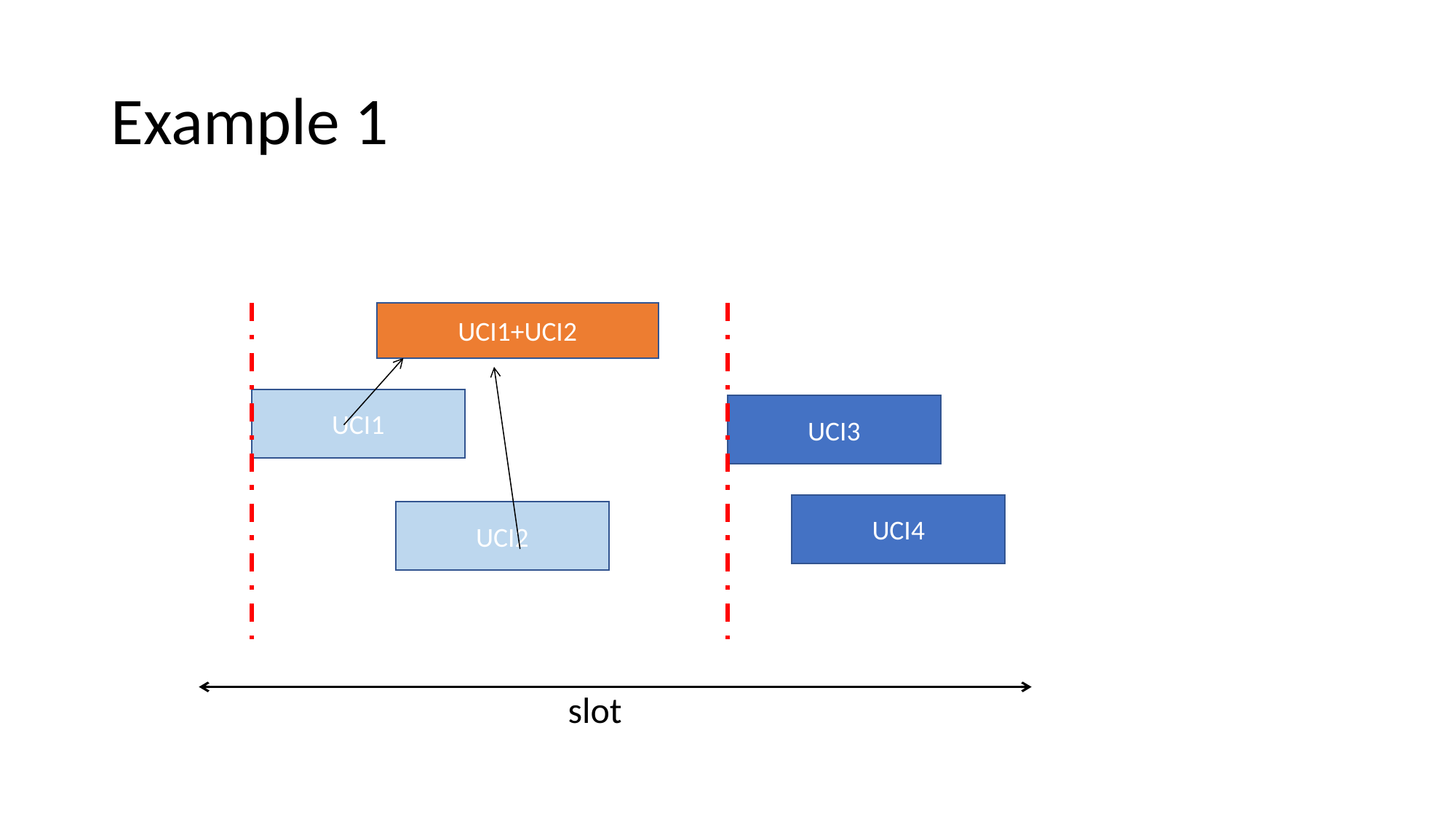

# Example 1

UCI1+UCI2
UCI1
UCI3
UCI4
UCI2
slot